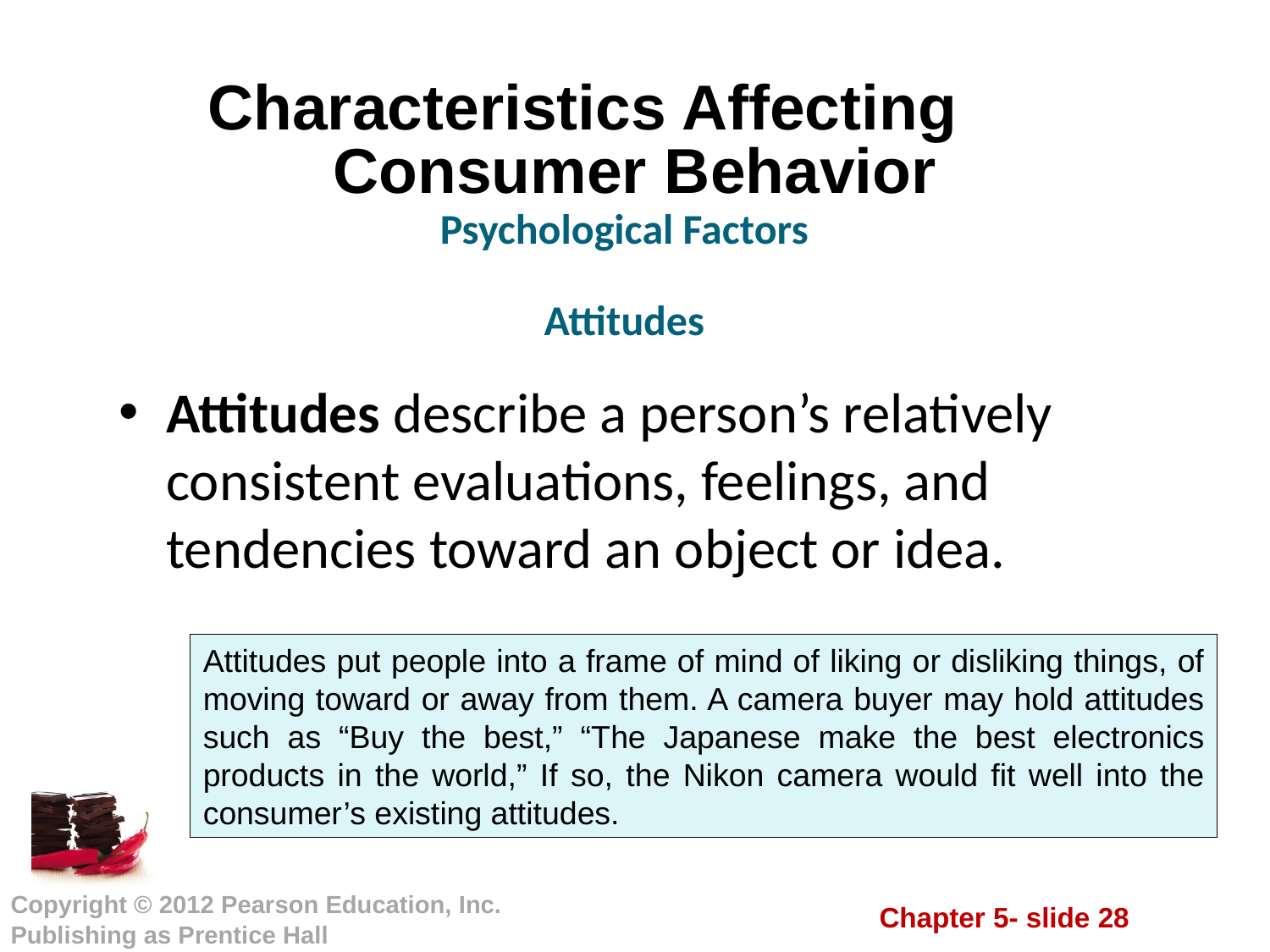

# Characteristics Affecting       Consumer Behavior
Psychological Factors

Attitudes

Attitudes describe a person’s relatively consistent evaluations, feelings, and tendencies toward an object or idea.
Attitudes put people into a frame of mind of liking or disliking things, of moving toward or away from them. A camera buyer may hold attitudes such as “Buy the best,” “The Japanese make the best electronics products in the world,” If so, the Nikon camera would fit well into the consumer’s existing attitudes.